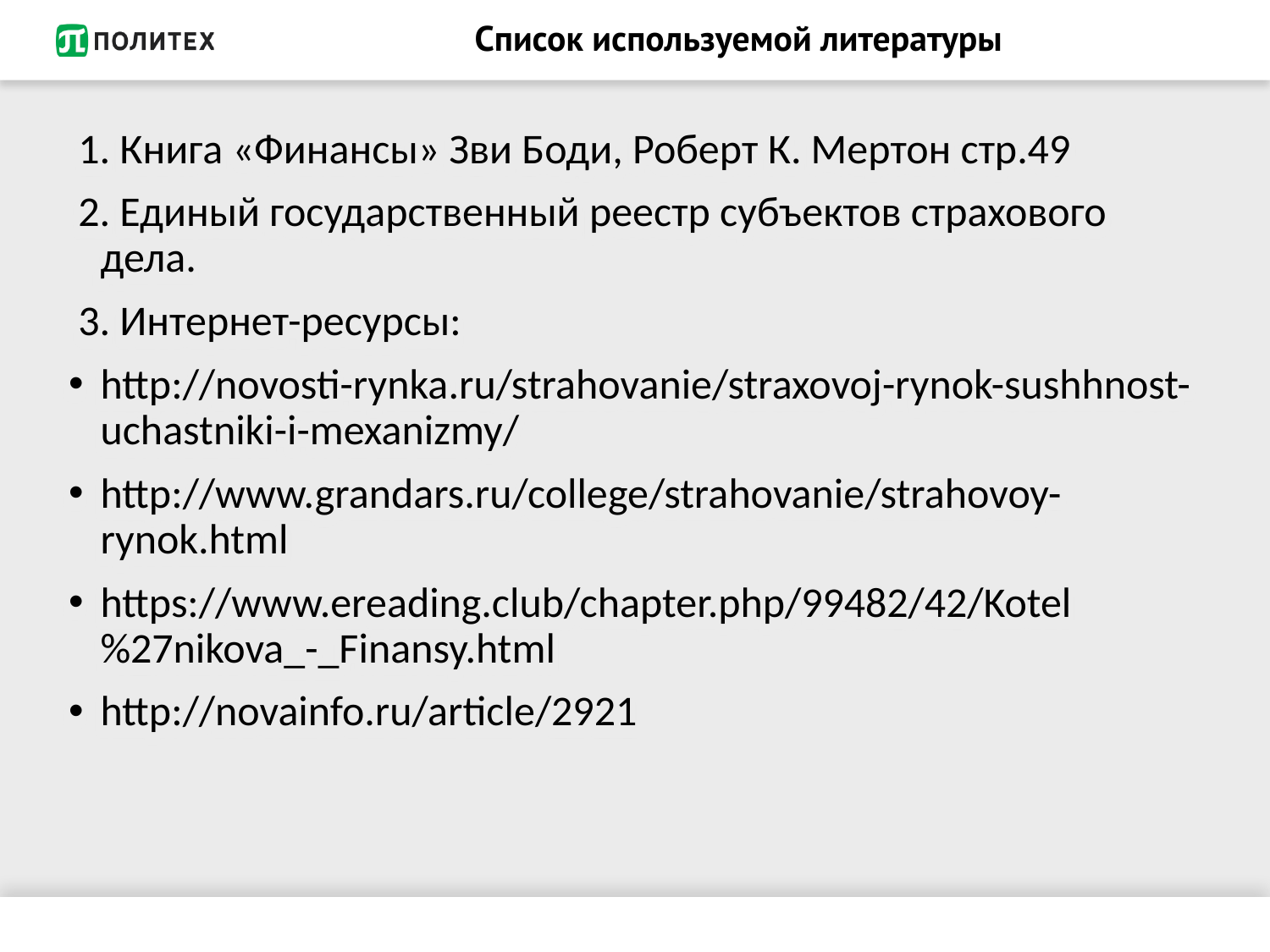

# Список используемой литературы
 1. Книга «Финансы» Зви Боди, Роберт К. Мертон стр.49
 2. Единый государственный реестр субъектов страхового дела.
 3. Интернет-ресурсы:
http://novosti-rynka.ru/strahovanie/straxovoj-rynok-sushhnost-uchastniki-i-mexanizmy/
http://www.grandars.ru/college/strahovanie/strahovoy-rynok.html
https://www.ereading.club/chapter.php/99482/42/Kotel%27nikova_-_Finansy.html
http://novainfo.ru/article/2921